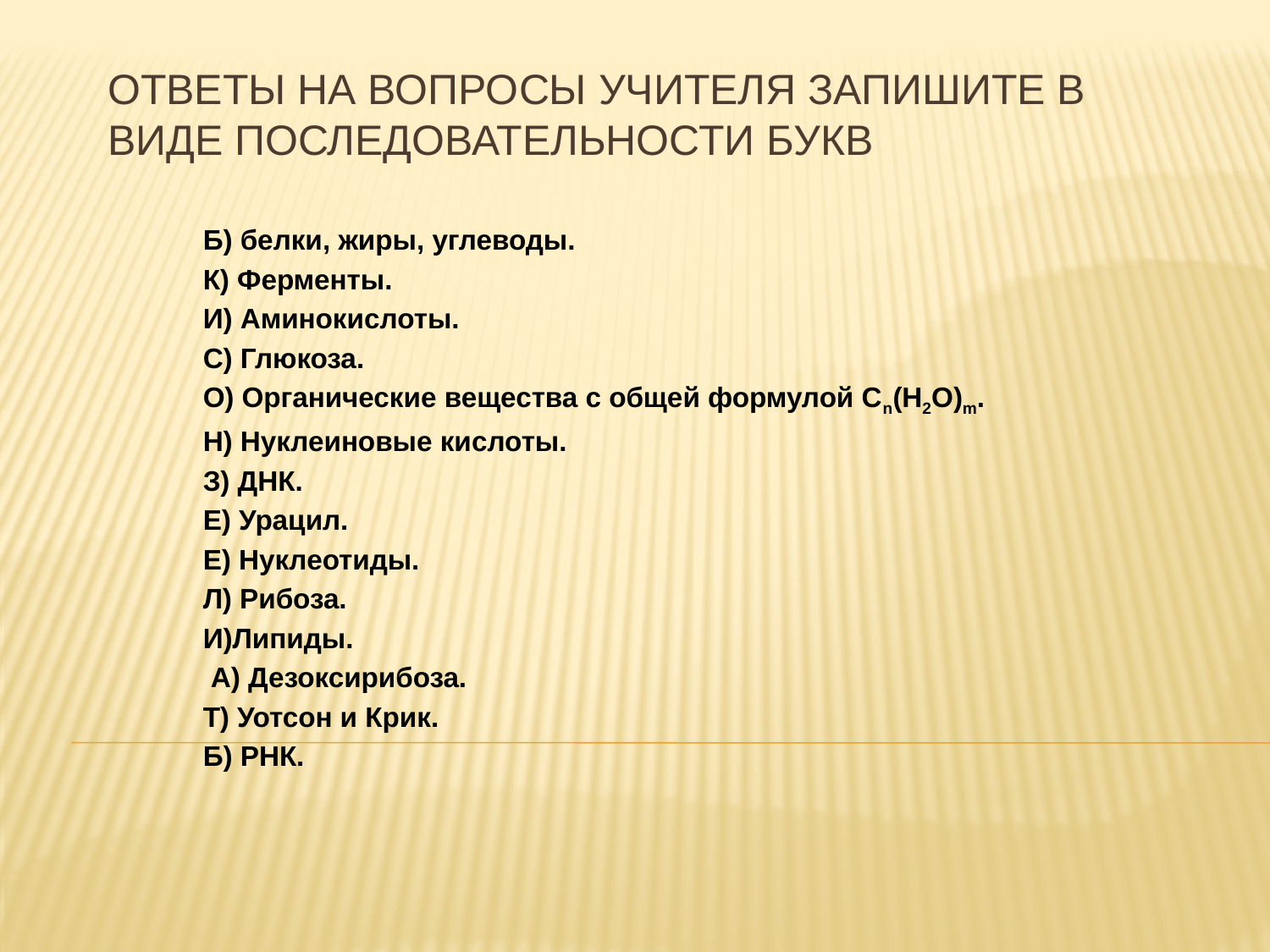

# Ответы на вопросы учителя запишите в виде последовательности букв
Б) белки, жиры, углеводы.
К) Ферменты.
И) Аминокислоты.
С) Глюкоза.
О) Органические вещества с общей формулой Cn(H2O)m.
Н) Нуклеиновые кислоты.
З) ДНК.
Е) Урацил.
Е) Нуклеотиды.
Л) Рибоза.
И)Липиды.
 А) Дезоксирибоза.
Т) Уотсон и Крик.
Б) РНК.